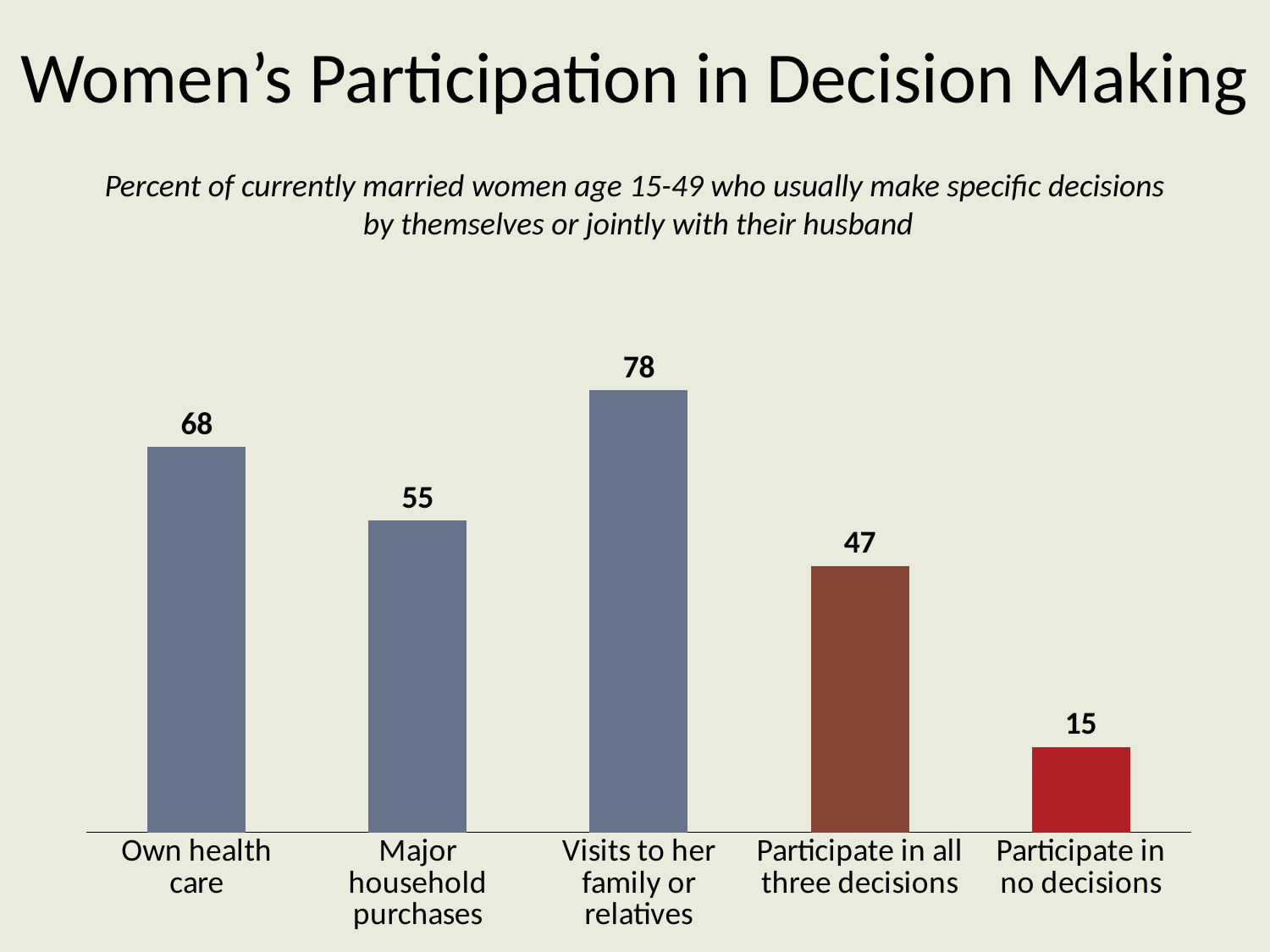

# Women’s Participation in Decision Making
Percent of currently married women age 15-49 who usually make specific decisions
 by themselves or jointly with their husband

### Chart

| Category | Column1 |
|---|---|
| Own health care | 68.0 |
| Major household purchases | 55.0 |
| Visits to her family or relatives | 78.0 |
| Participate in all three decisions | 47.0 |
| Participate in no decisions | 15.0 |